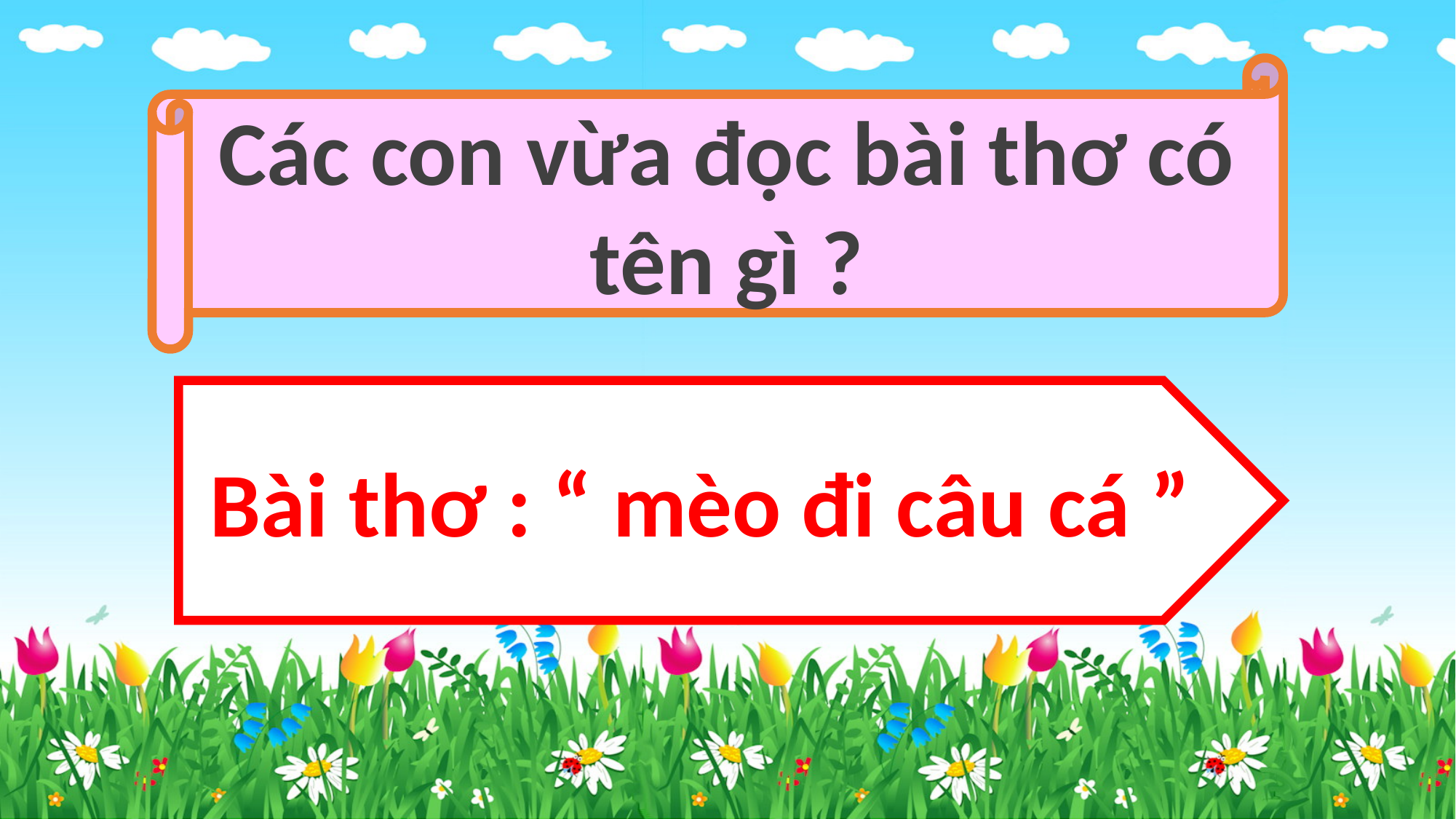

Các con vừa đọc bài thơ có tên gì ?
Bài thơ : “ mèo đi câu cá ”